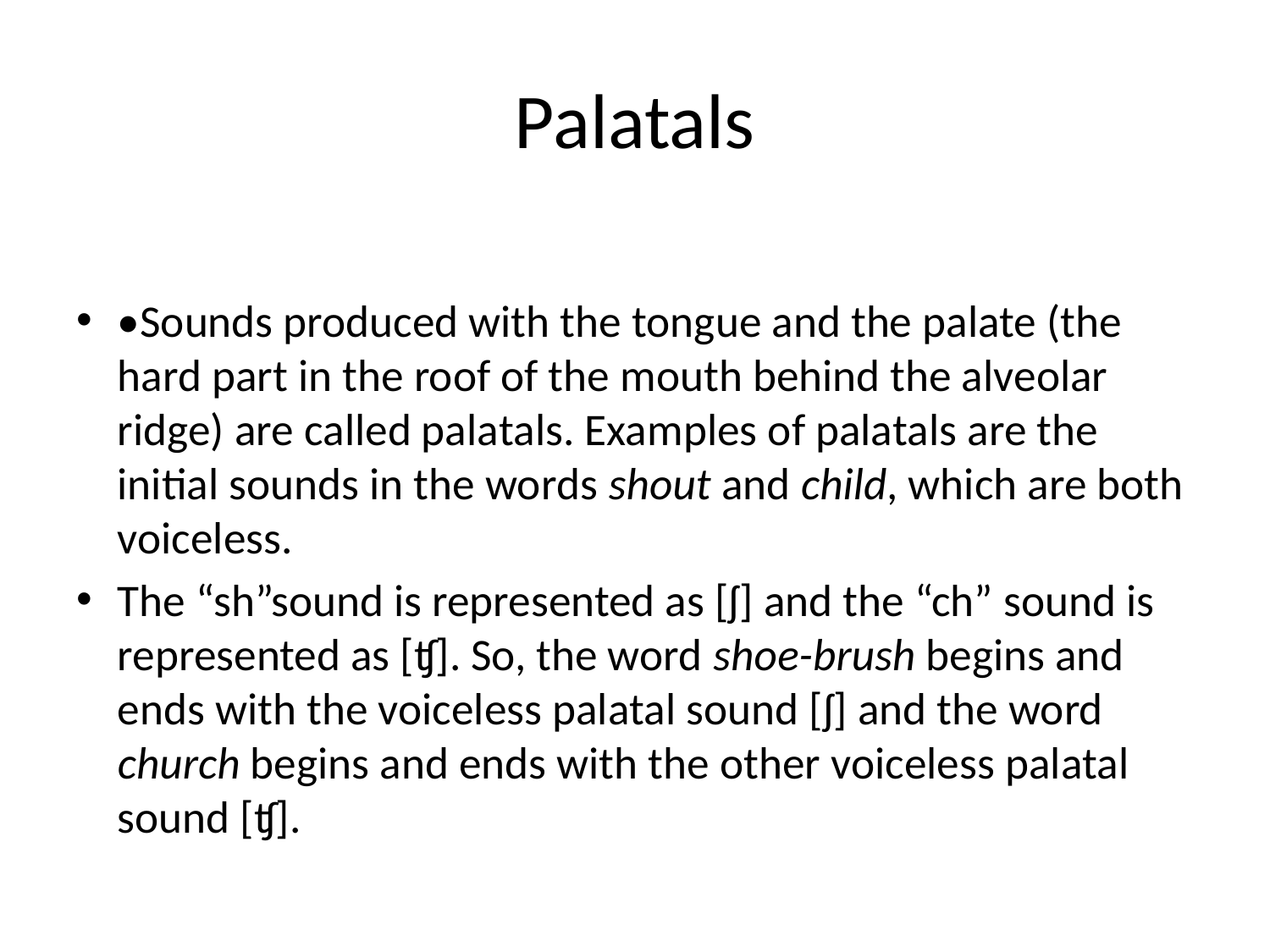

# Palatals

•Sounds produced with the tongue and the palate (the hard part in the roof of the mouth behind the alveolar ridge) are called palatals. Examples of palatals are the initial sounds in the words shout and child, which are both voiceless.
The “sh”sound is represented as [ʃ] and the “ch” sound is represented as [ʧ]. So, the word shoe-brush begins and ends with the voiceless palatal sound [ʃ] and the word church begins and ends with the other voiceless palatal sound [ʧ].